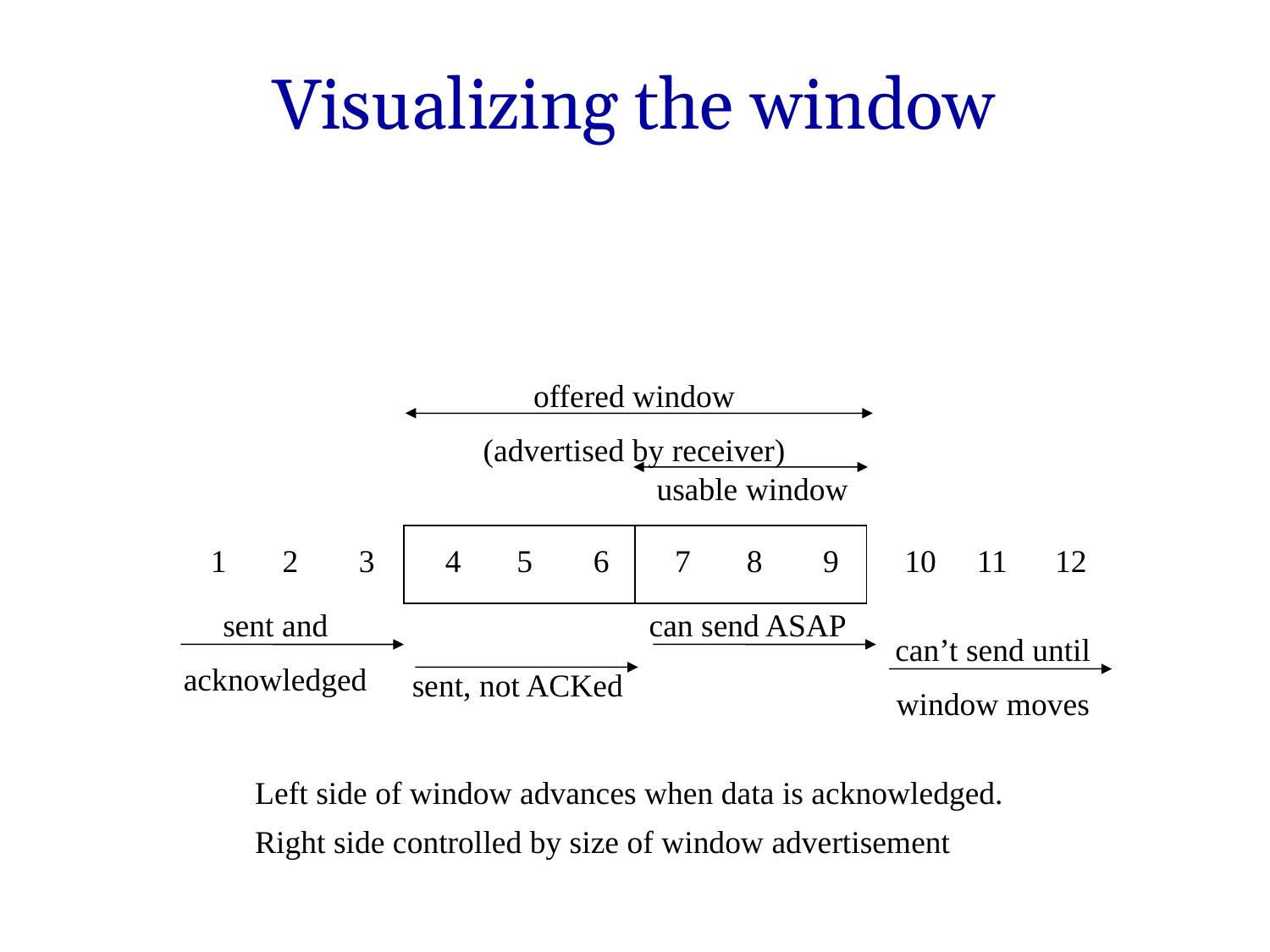

# Visualizing the window
offered window
(advertised by receiver)

usable window

1
2
3
4
5
6
7
8
9
10
11
12
sent and
acknowledged
can send ASAP
can’t send until
window moves

sent, not ACKed

Left side of window advances when data is acknowledged.
Right side controlled by size of window advertisement